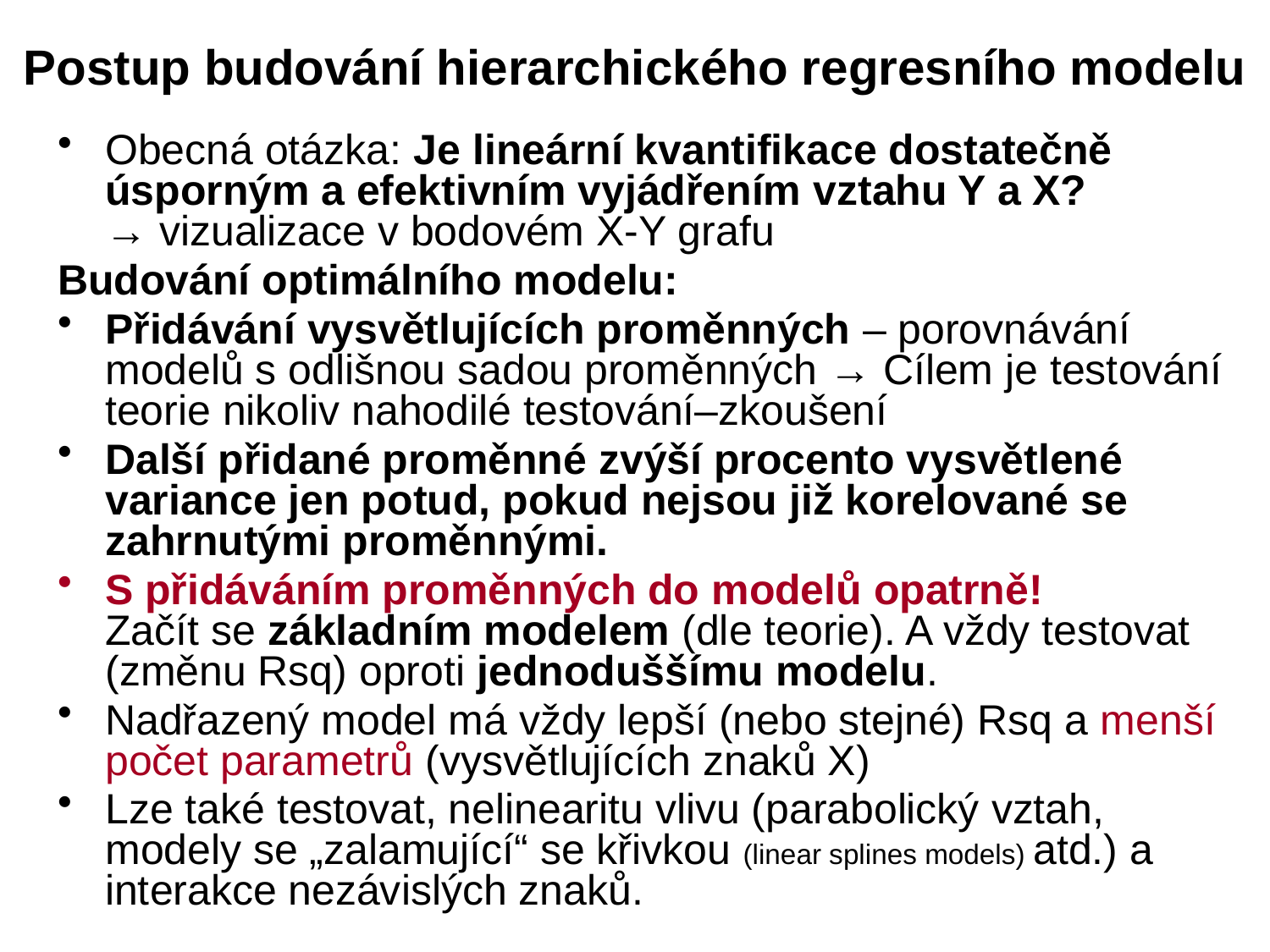

# Postup budování hierarchického regresního modelu
Obecná otázka: Je lineární kvantifikace dostatečně úsporným a efektivním vyjádřením vztahu Y a X?
→ vizualizace v bodovém X-Y grafu
Budování optimálního modelu:
Přidávání vysvětlujících proměnných – porovnávání modelů s odlišnou sadou proměnných → Cílem je testování teorie nikoliv nahodilé testování–zkoušení
Další přidané proměnné zvýší procento vysvětlené variance jen potud, pokud nejsou již korelované se zahrnutými proměnnými.
S přidáváním proměnných do modelů opatrně!
Začít se základním modelem (dle teorie). A vždy testovat (změnu Rsq) oproti jednoduššímu modelu.
Nadřazený model má vždy lepší (nebo stejné) Rsq a menší počet parametrů (vysvětlujících znaků X)
Lze také testovat, nelinearitu vlivu (parabolický vztah, modely se „zalamující“ se křivkou (linear splines models) atd.) a interakce nezávislých znaků.